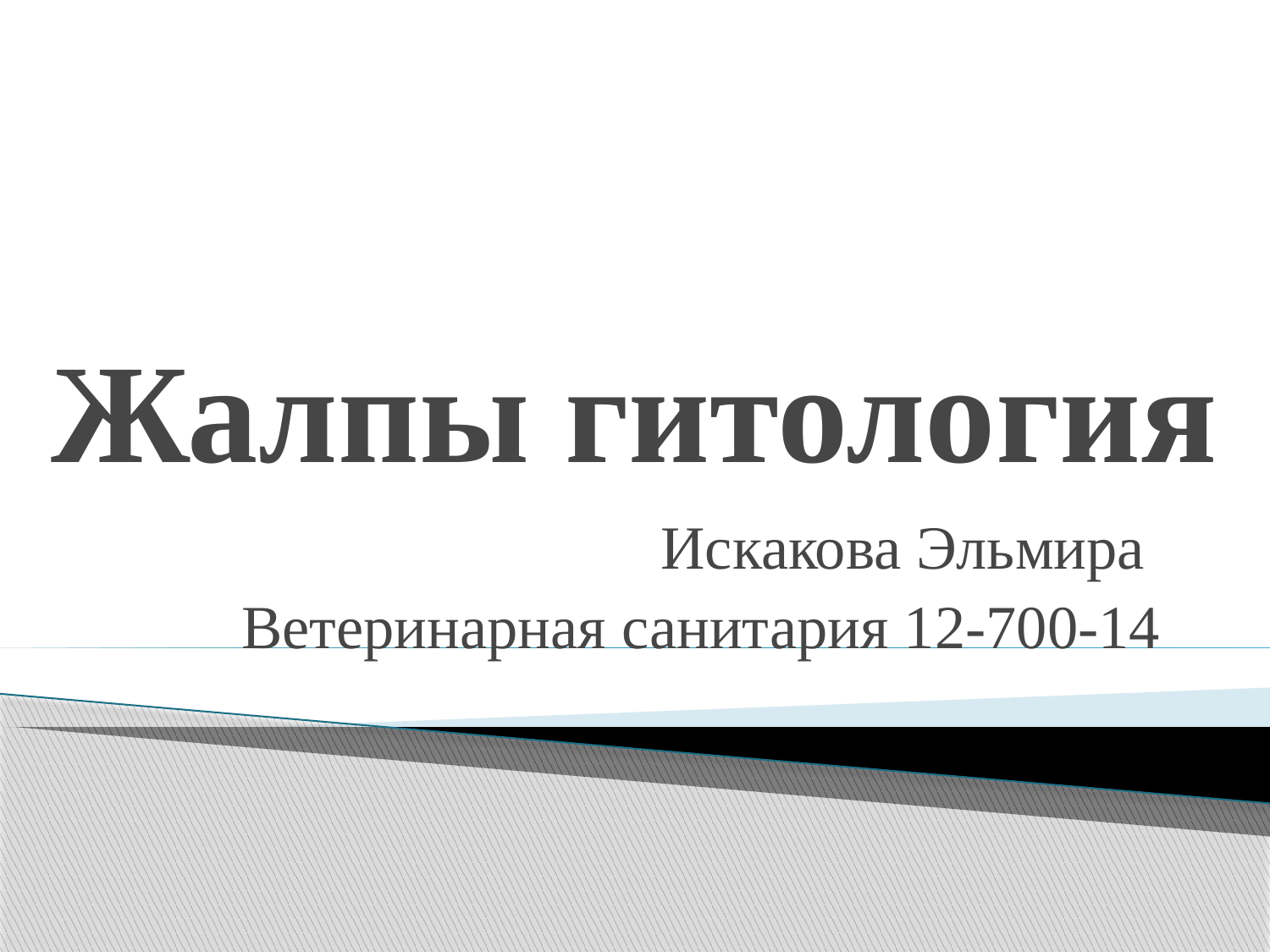

# Жалпы гитология
Искакова Эльмира
Ветеринарная санитария 12-700-14